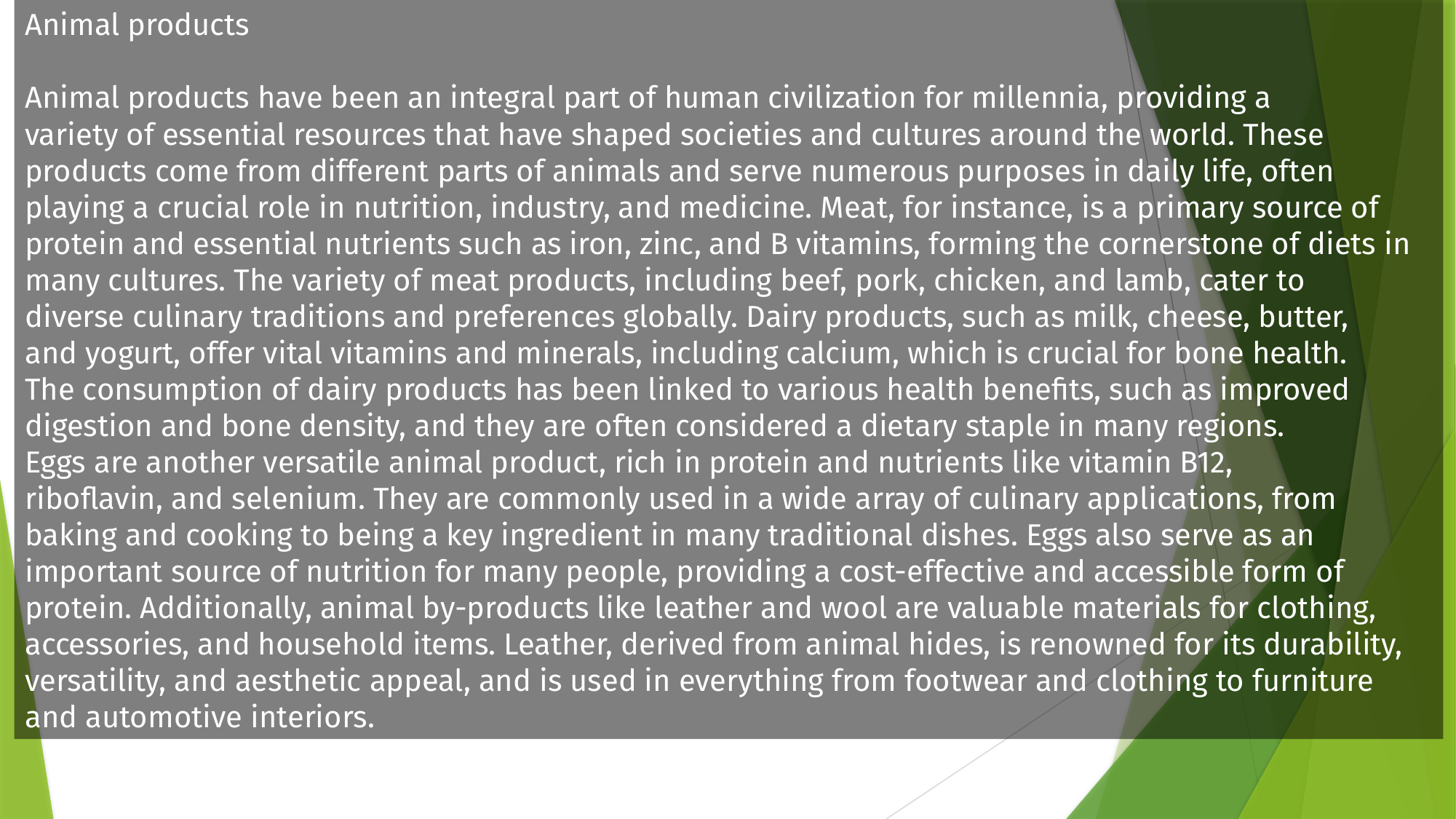

Animal products

Animal products have been an integral part of human civilization for millennia, providing a
variety of essential resources that have shaped societies and cultures around the world. These
products come from different parts of animals and serve numerous purposes in daily life, often
playing a crucial role in nutrition, industry, and medicine. Meat, for instance, is a primary source of
protein and essential nutrients such as iron, zinc, and B vitamins, forming the cornerstone of diets in
many cultures. The variety of meat products, including beef, pork, chicken, and lamb, cater to
diverse culinary traditions and preferences globally. Dairy products, such as milk, cheese, butter,
and yogurt, offer vital vitamins and minerals, including calcium, which is crucial for bone health.
The consumption of dairy products has been linked to various health benefits, such as improved
digestion and bone density, and they are often considered a dietary staple in many regions.
Eggs are another versatile animal product, rich in protein and nutrients like vitamin B12,
riboflavin, and selenium. They are commonly used in a wide array of culinary applications, from
baking and cooking to being a key ingredient in many traditional dishes. Eggs also serve as an
important source of nutrition for many people, providing a cost-effective and accessible form of
protein. Additionally, animal by-products like leather and wool are valuable materials for clothing,
accessories, and household items. Leather, derived from animal hides, is renowned for its durability,
versatility, and aesthetic appeal, and is used in everything from footwear and clothing to furniture
and automotive interiors.